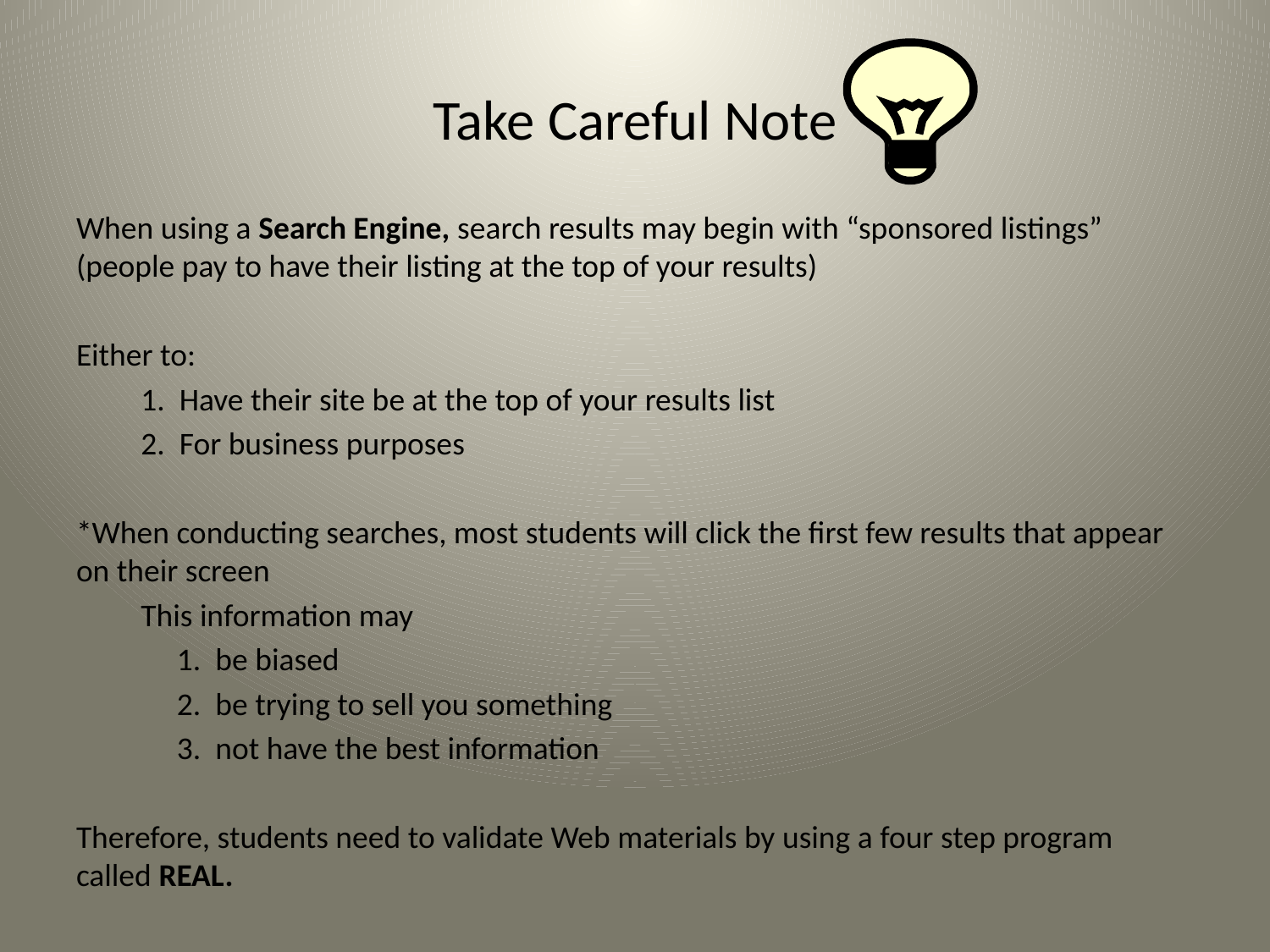

# Take Careful Note

When using a Search Engine, search results may begin with “sponsored listings” (people pay to have their listing at the top of your results)

Either to:
         1.  Have their site be at the top of your results list
         2.  For business purposes

*When conducting searches, most students will click the first few results that appear on their screen
         This information may
              1.  be biased
              2.  be trying to sell you something
              3.  not have the best information

Therefore, students need to validate Web materials by using a four step program called REAL.